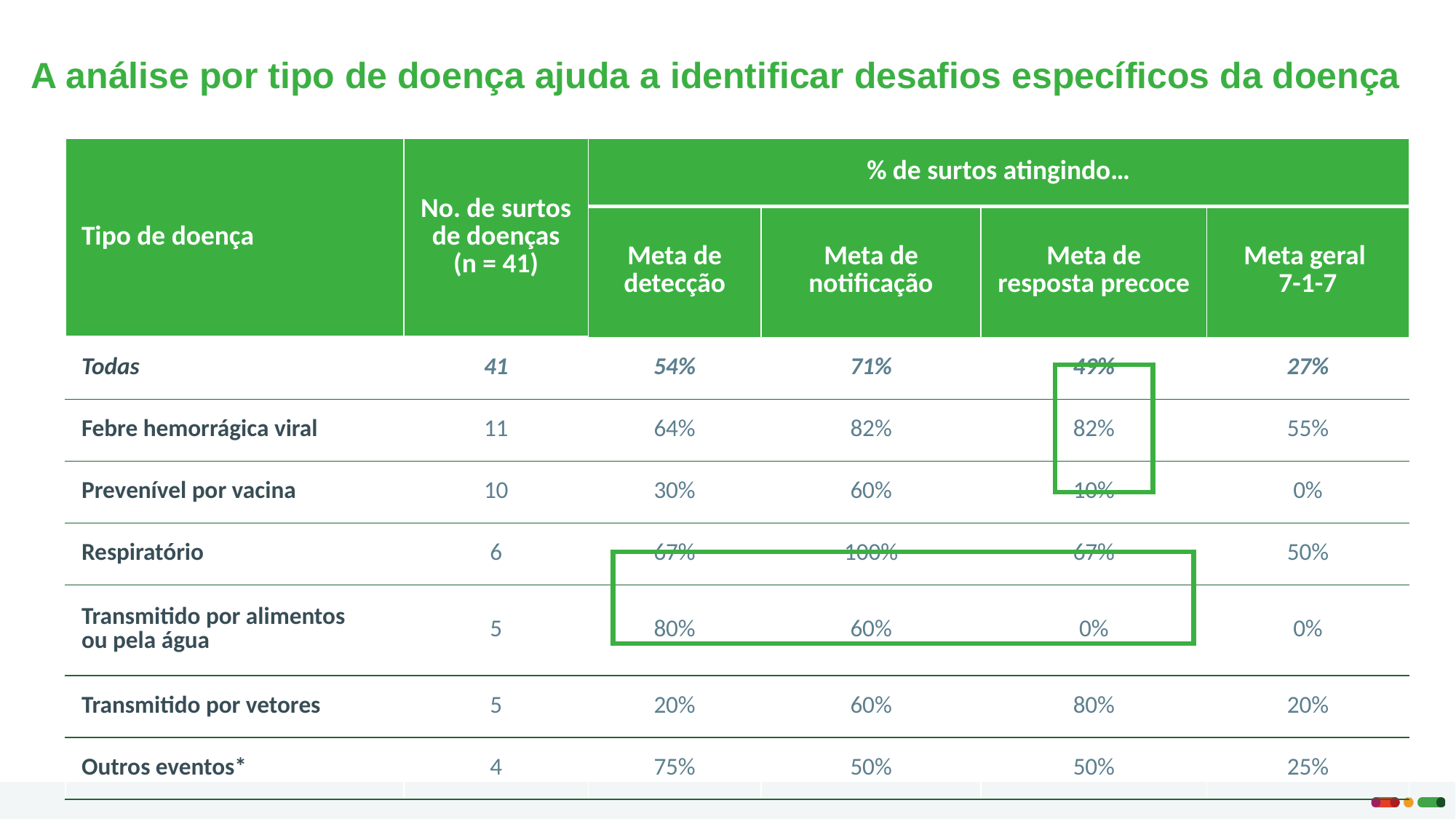

# A análise por tipo de doença ajuda a identificar desafios específicos da doença

| Tipo de doença | No. de surtos de doenças (n = 41) | % de surtos atingindo… |  |  |  |
| --- | --- | --- | --- | --- | --- |
|  |  | Meta de detecção | Meta de notificação | Meta de resposta precoce | Meta geral 7-1-7 |
| Todas | 41 | 54% | 71% | 49% | 27% |
| Febre hemorrágica viral | 11 | 64% | 82% | 82% | 55% |
| Prevenível por vacina | 10 | 30% | 60% | 10% | 0% |
| Respiratório | 6 | 67% | 100% | 67% | 50% |
| Transmitido por alimentos ou pela água | 5 | 80% | 60% | 0% | 0% |
| Transmitido por vetores | 5 | 20% | 60% | 80% | 20% |
| Outros eventos\* | 4 | 75% | 50% | 50% | 25% |